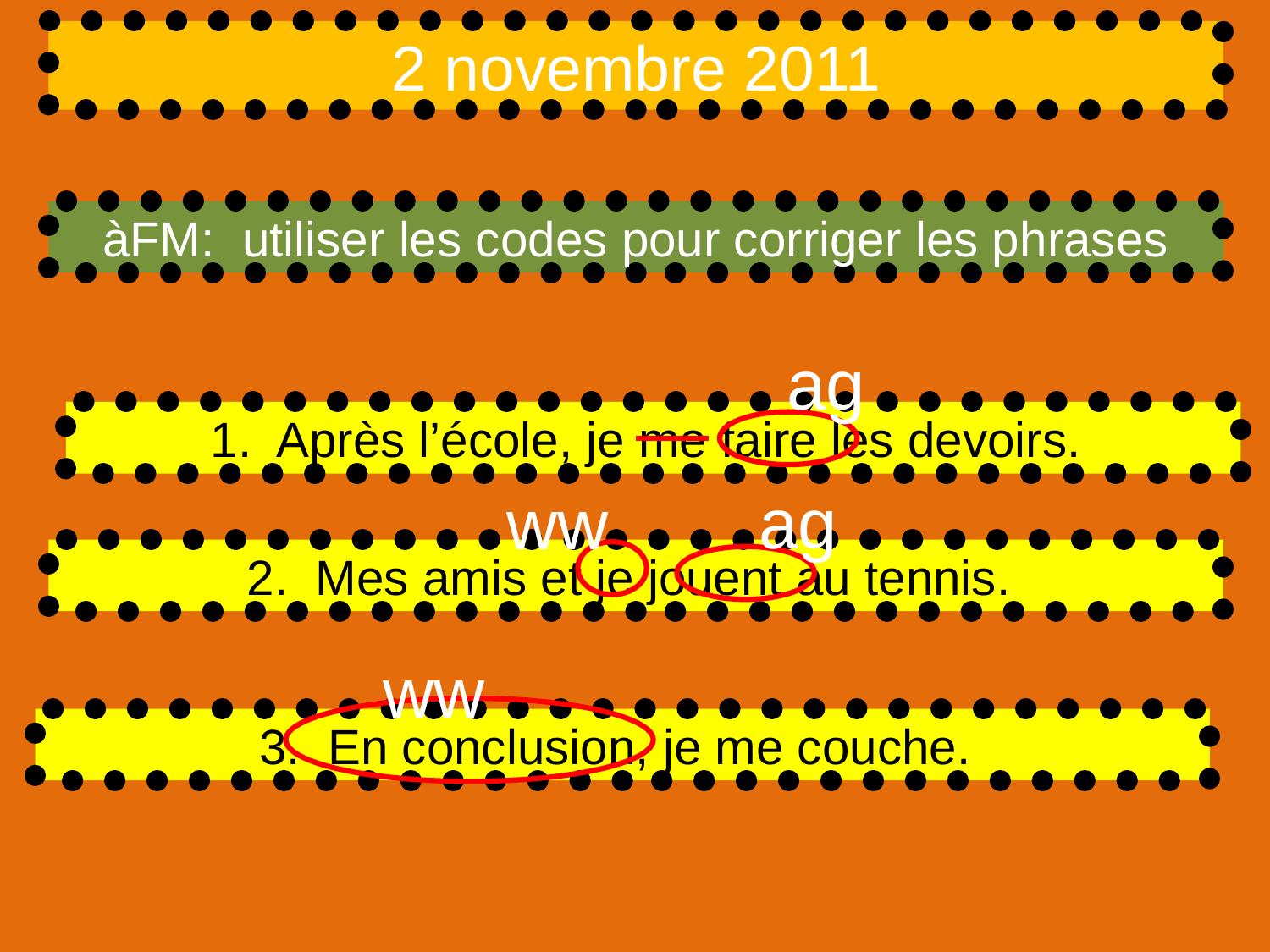

2 novembre 2011
àFM:  utiliser les codes pour corriger les phrases
ag
1.  Après l’école, je me faire les devoirs.

ag
ww
2.  Mes amis et je jouent au tennis.

ww

3.  En conclusion, je me couche.